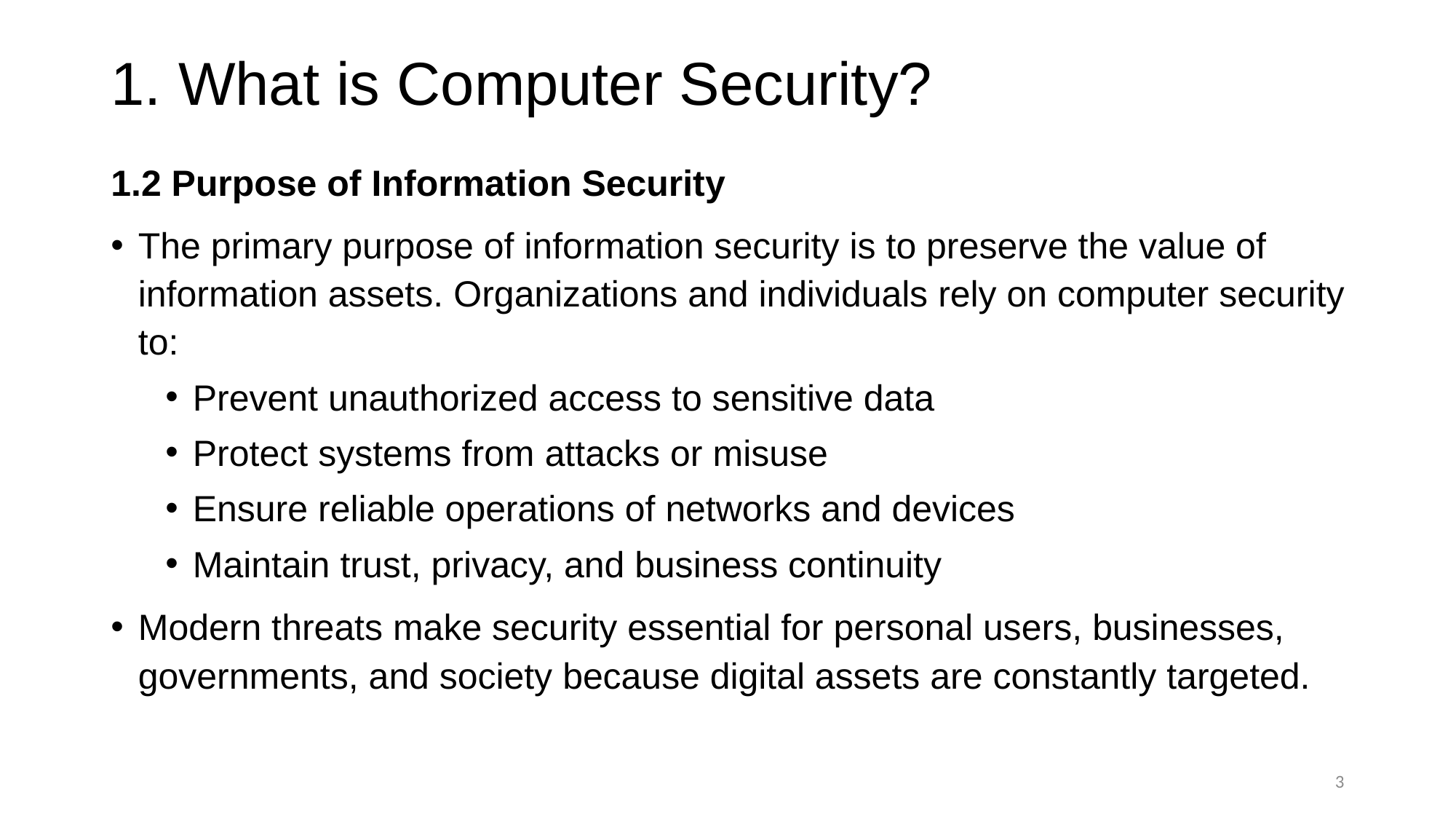

# 1. What is Computer Security?
1.2 Purpose of Information Security
The primary purpose of information security is to preserve the value of information assets. Organizations and individuals rely on computer security to:
Prevent unauthorized access to sensitive data
Protect systems from attacks or misuse
Ensure reliable operations of networks and devices
Maintain trust, privacy, and business continuity
Modern threats make security essential for personal users, businesses, governments, and society because digital assets are constantly targeted.

3